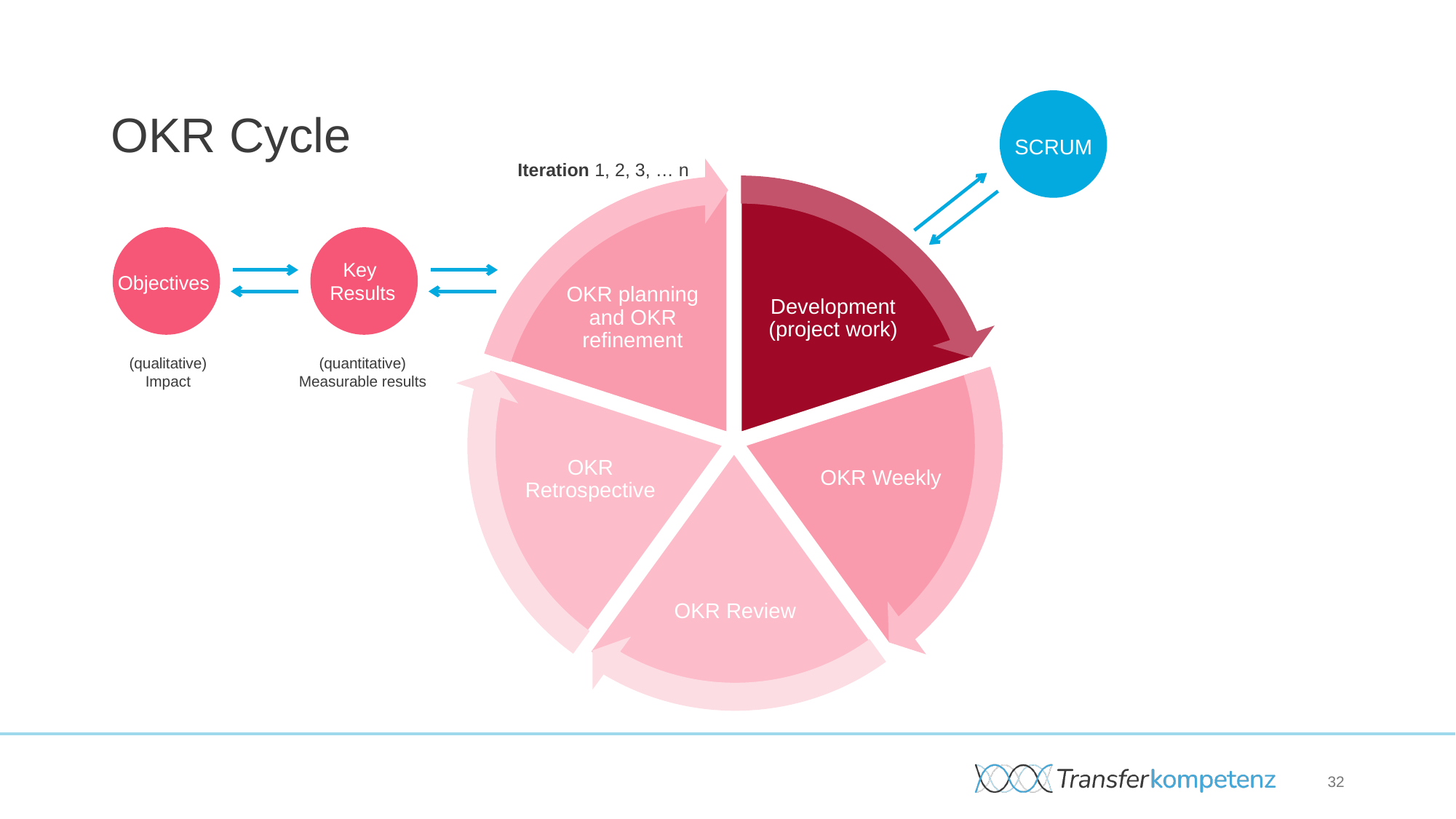

OKR Cycle

SCRUM
SCRUM
Iteration 1, 2, 3, … n

OKR planning and OKR refinement
Development (project work)
OKR Retrospective
OKR Weekly

OKR Review

Key
Results
Objectives
(qualitative)​
Impact
(quantitative)​
Measurable results
32